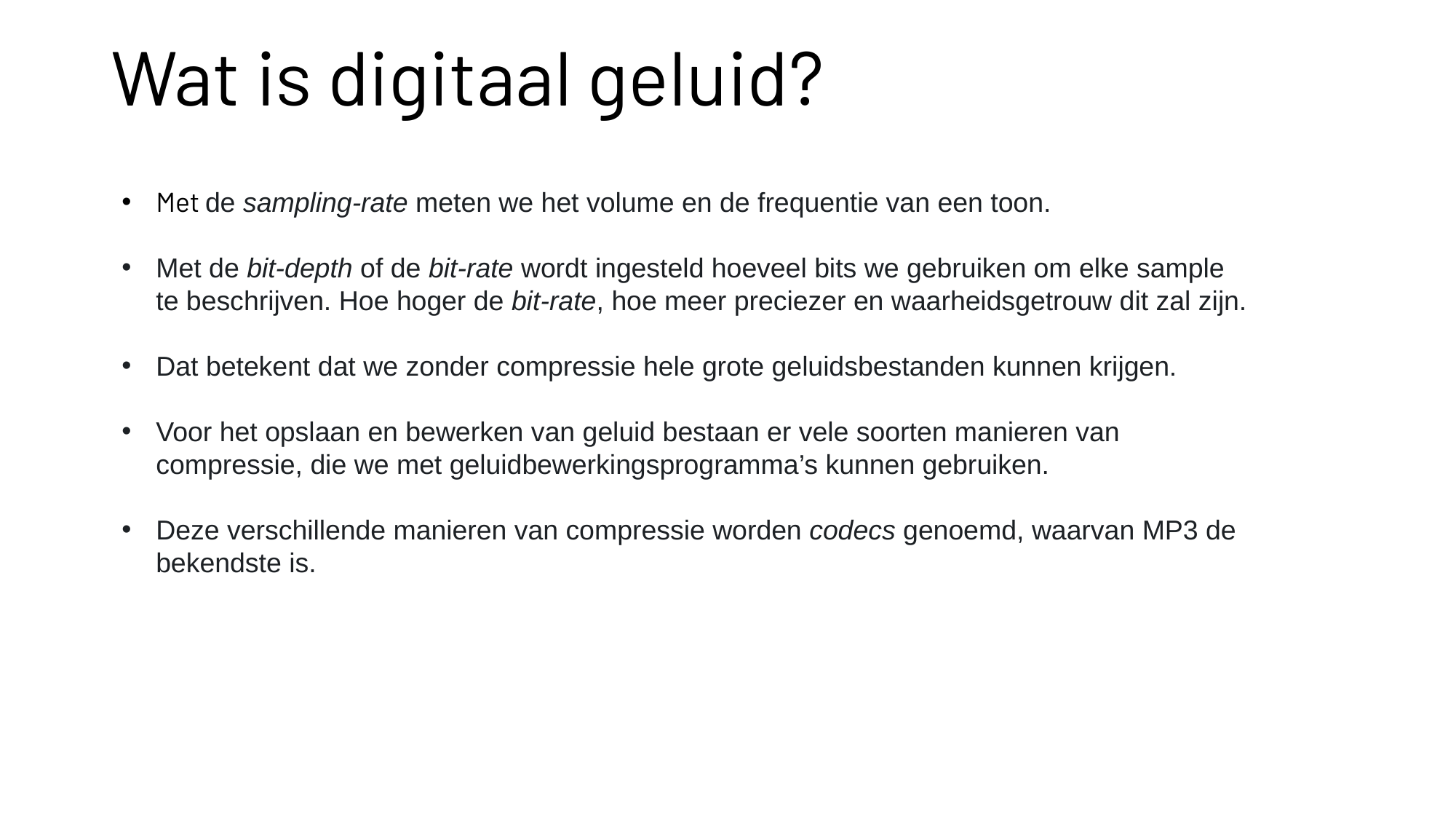

Wat is digitaal geluid?
Met de sampling-rate meten we het volume en de frequentie van een toon.
Met de bit-depth of de bit-rate wordt ingesteld hoeveel bits we gebruiken om elke sample te beschrijven. Hoe hoger de bit-rate, hoe meer preciezer en waarheidsgetrouw dit zal zijn.
Dat betekent dat we zonder compressie hele grote geluidsbestanden kunnen krijgen.
Voor het opslaan en bewerken van geluid bestaan er vele soorten manieren van compressie, die we met geluidbewerkingsprogramma’s kunnen gebruiken.
Deze verschillende manieren van compressie worden codecs genoemd, waarvan MP3 de bekendste is.